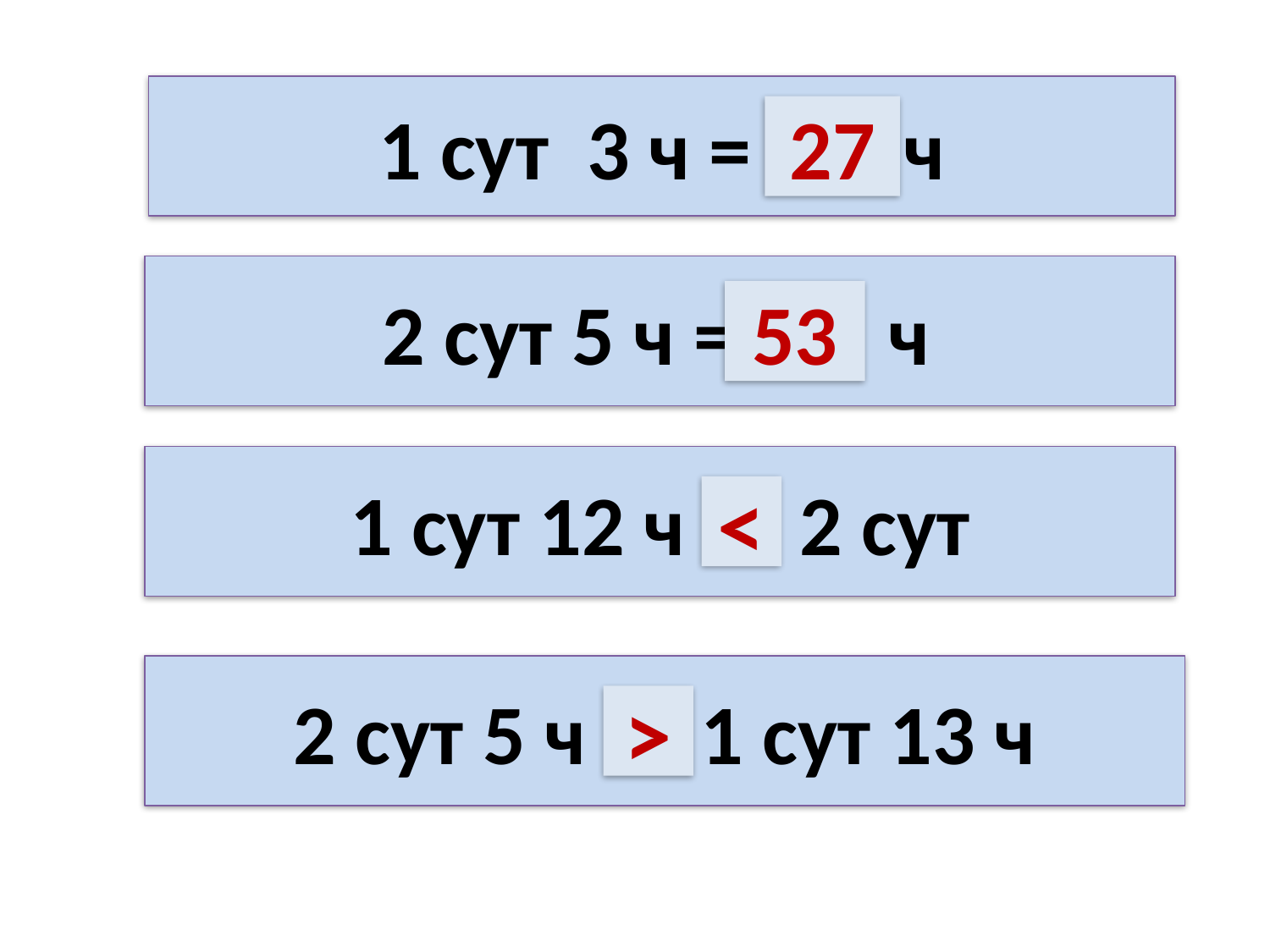

1 сут  3 ч =        ч
27
2 сут 5 ч =        ч
53
1 сут 12 ч      2 сут
<
2 сут 5 ч      1 сут 13 ч
>